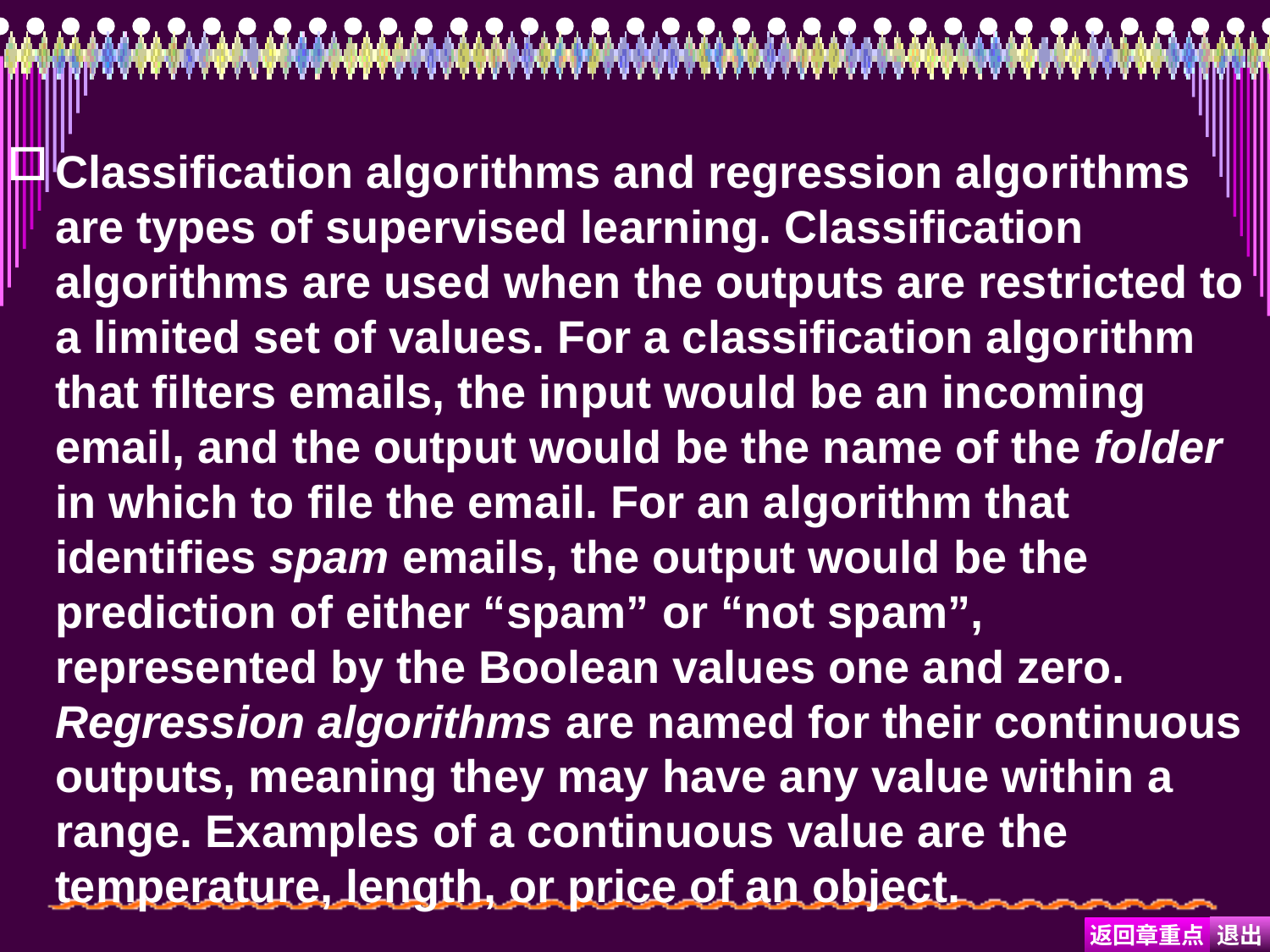

#
Classification algorithms and regression algorithms are types of supervised learning. Classification algorithms are used when the outputs are restricted to a limited set of values. For a classification algorithm that filters emails, the input would be an incoming email, and the output would be the name of the folder in which to file the email. For an algorithm that identifies spam emails, the output would be the prediction of either “spam” or “not spam”, represented by the Boolean values one and zero. Regression algorithms are named for their continuous outputs, meaning they may have any value within a range. Examples of a continuous value are the temperature, length, or price of an object.